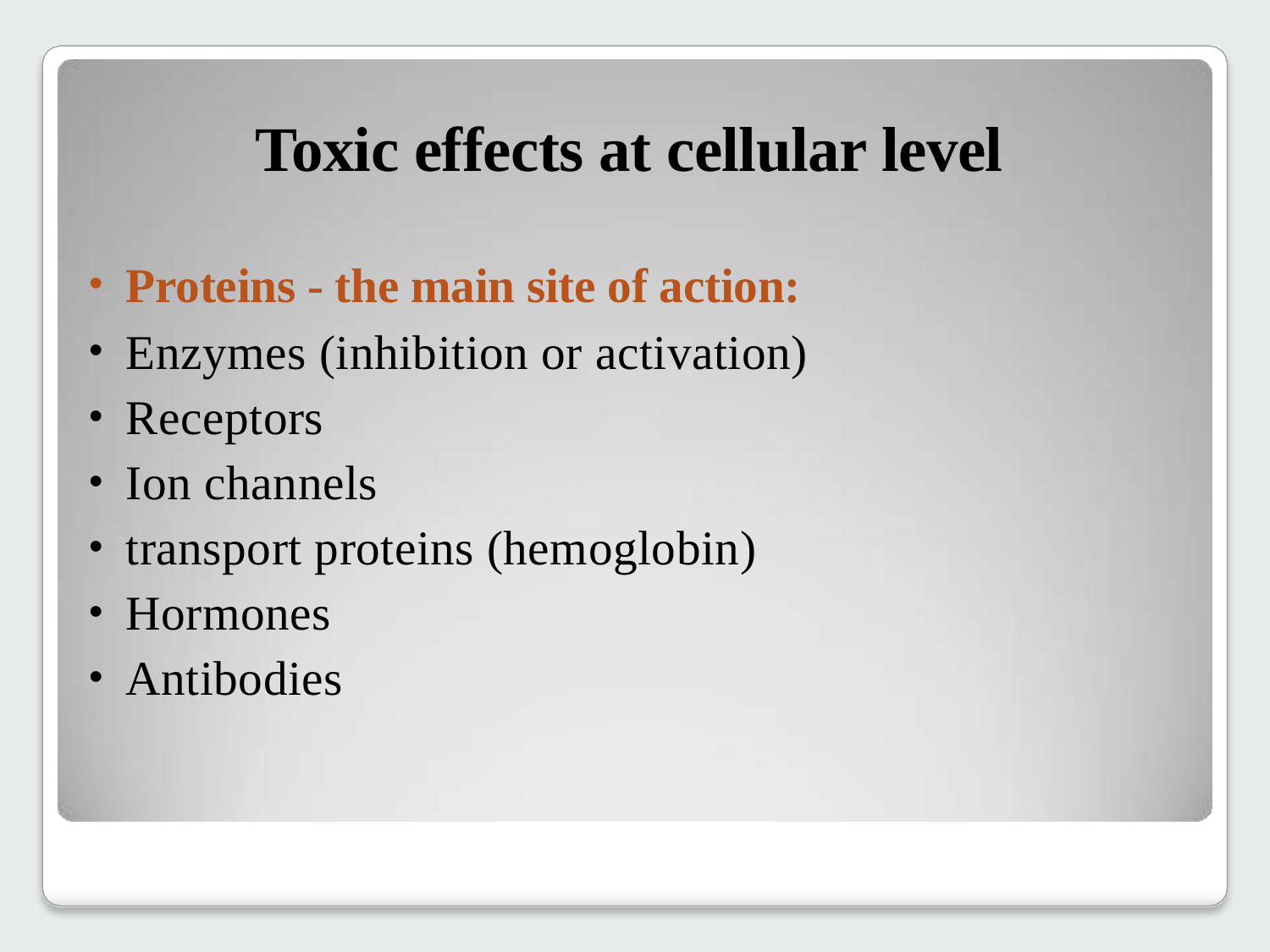

# Toxic effects at cellular level
Proteins - the main site of action:
Enzymes (inhibition or activation)
Receptors
Ion channels
transport proteins (hemoglobin)
Hormones
Antibodies